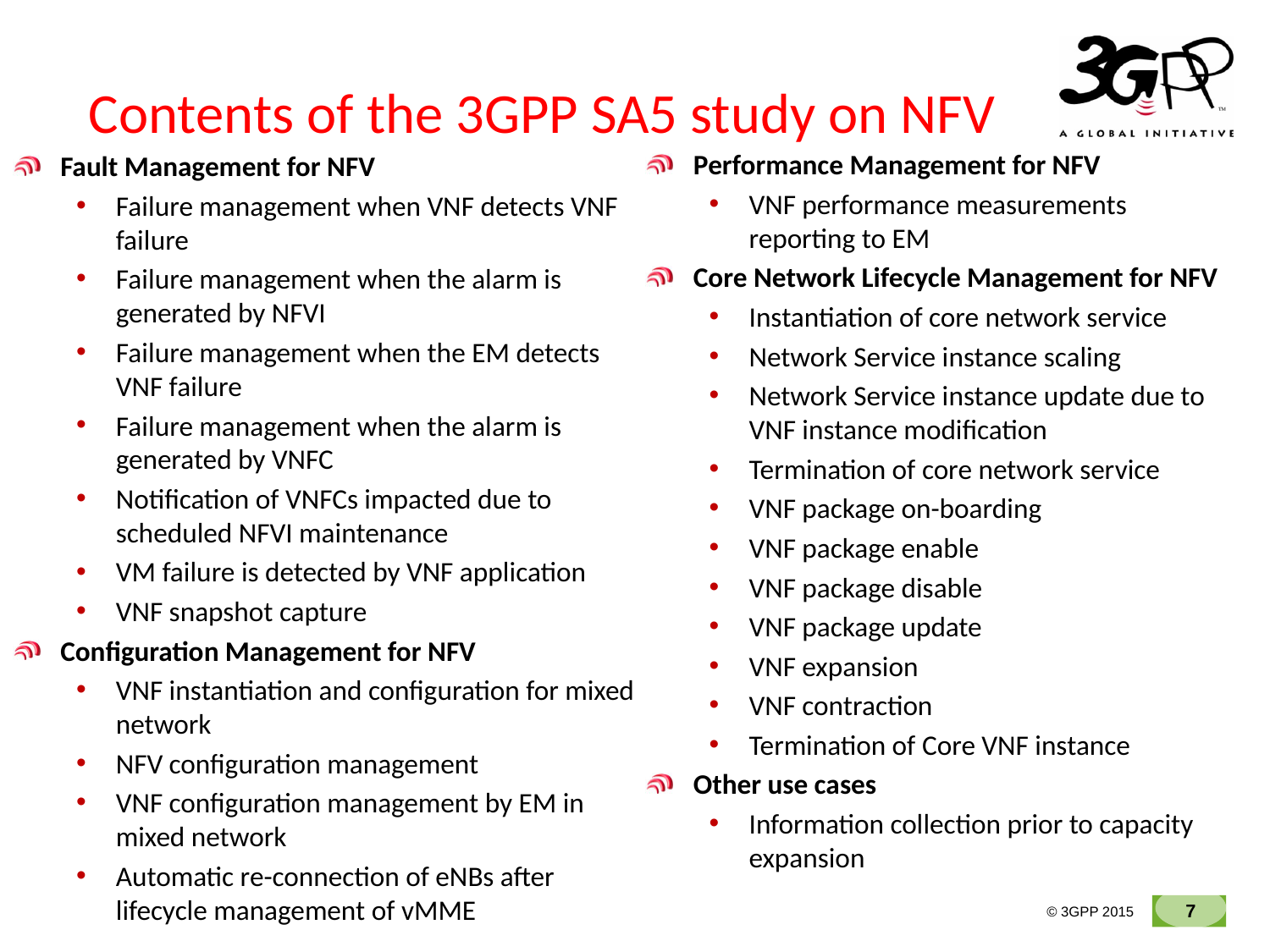

# Contents of the 3GPP SA5 study on NFV
Performance Management for NFV
VNF performance measurements reporting to EM
Core Network Lifecycle Management for NFV
Instantiation of core network service
Network Service instance scaling
Network Service instance update due to VNF instance modification
Termination of core network service
VNF package on-boarding
VNF package enable
VNF package disable
VNF package update
VNF expansion
VNF contraction
Termination of Core VNF instance
Other use cases
Information collection prior to capacity expansion

Fault Management for NFV
Failure management when VNF detects VNF failure
Failure management when the alarm is generated by NFVI
Failure management when the EM detects VNF failure
Failure management when the alarm is generated by VNFC
Notification of VNFCs impacted due to scheduled NFVI maintenance
VM failure is detected by VNF application
VNF snapshot capture
Configuration Management for NFV
VNF instantiation and configuration for mixed network
NFV configuration management
VNF configuration management by EM in mixed network
Automatic re-connection of eNBs after lifecycle management of vMME